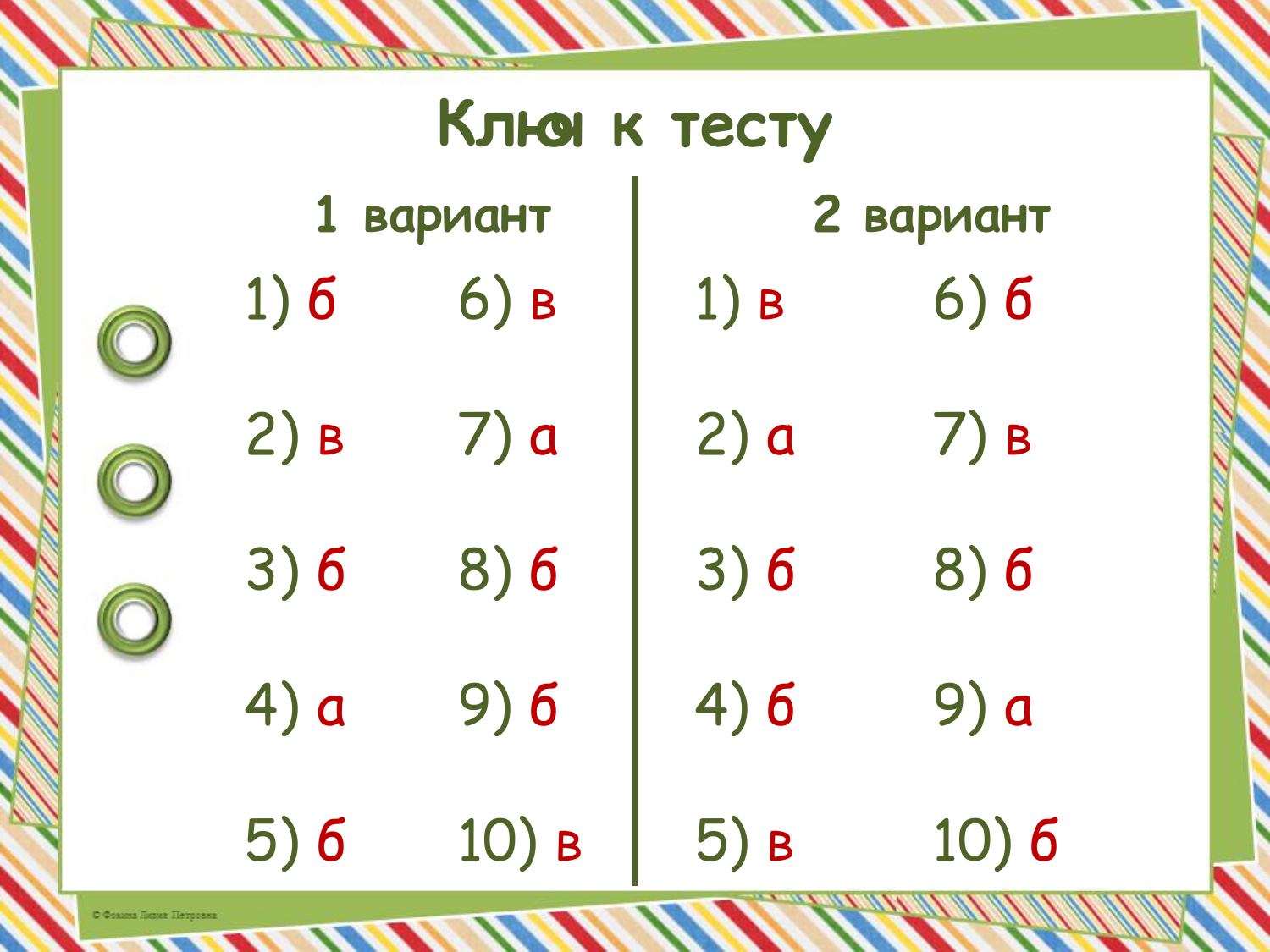

# Ключ к тесту
1 вариант
2 вариант
1) б

2) в

3) б

4) а

5) б
6) в

7) а

8) б

9) б

10) в
1) в

2) а

3) б

4) б

5) в
6) б

7) в

8) б

9) а

10) б